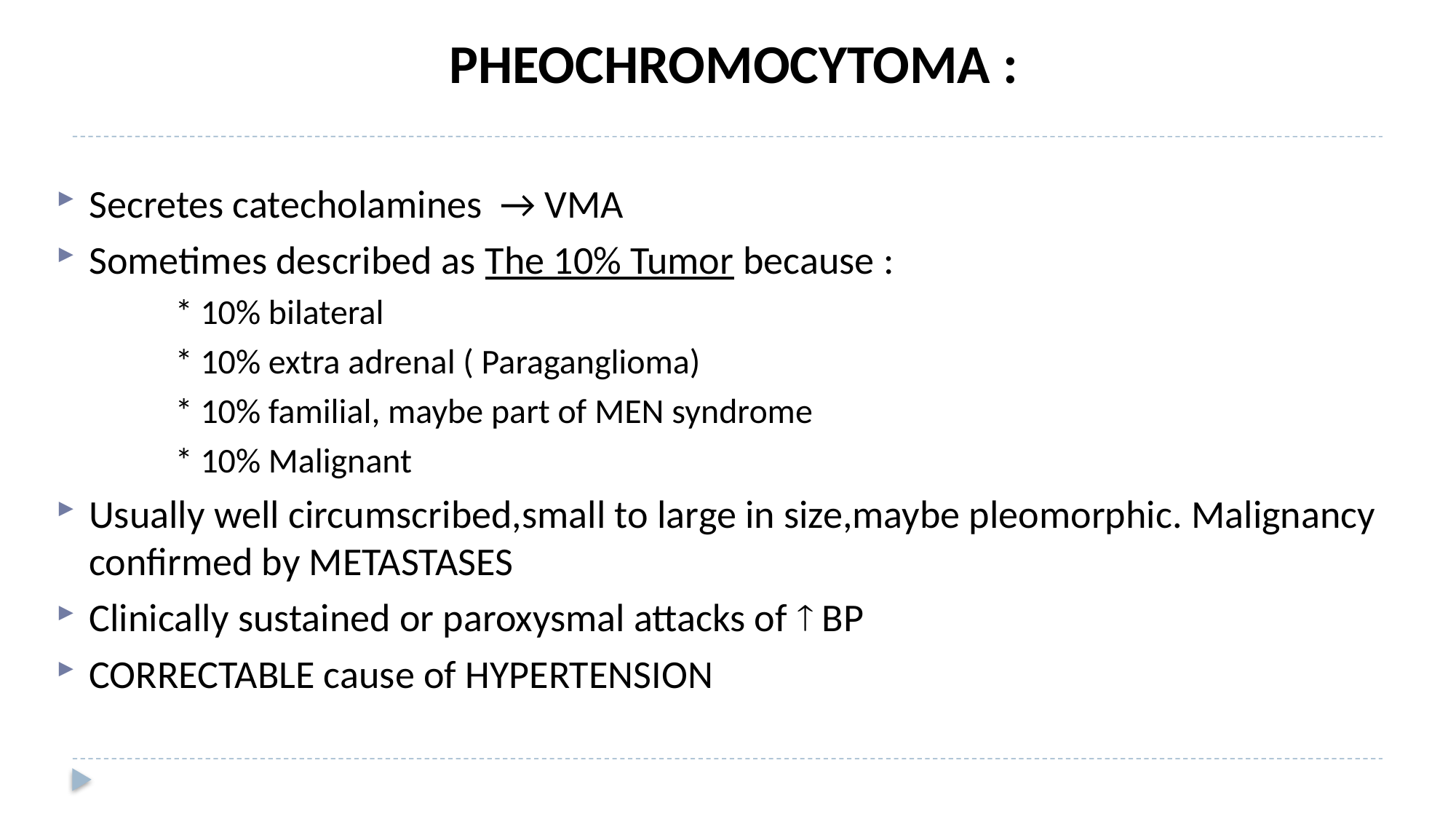

# PHEOCHROMOCYTOMA :
Secretes catecholamines  → VMA
Sometimes described as The 10% Tumor because :
           * 10% bilateral
           * 10% extra adrenal ( Paraganglioma)
           * 10% familial, maybe part of MEN syndrome
           * 10% Malignant
Usually well circumscribed,small to large in size,maybe pleomorphic. Malignancy confirmed by METASTASES
Clinically sustained or paroxysmal attacks of ↑ BP
CORRECTABLE cause of HYPERTENSION